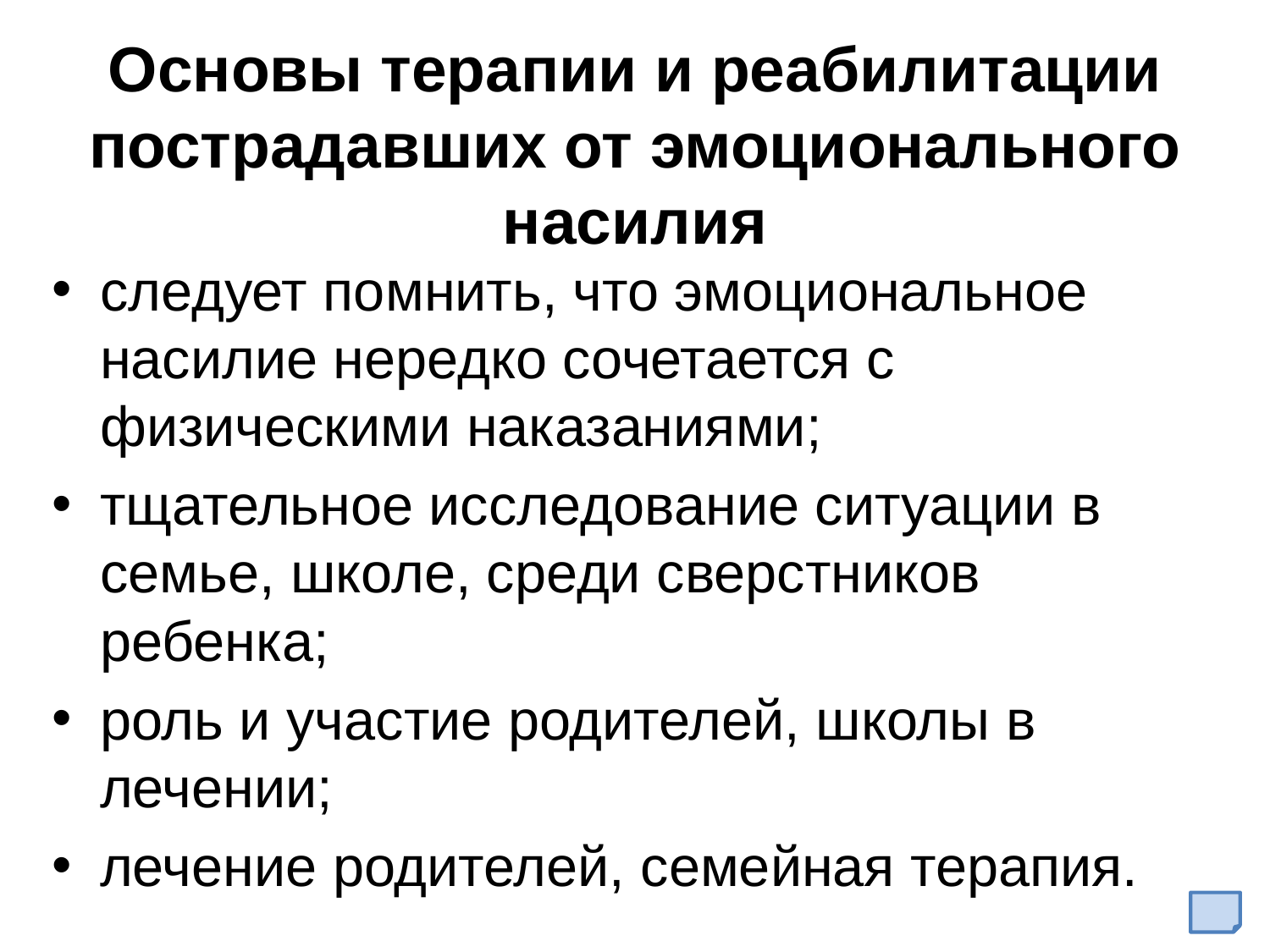

# Основы терапии и реабилитации пострадавших от эмоционального насилия
следует помнить, что эмоциональное насилие нередко сочетается с физическими наказаниями;
тщательное исследование ситуации в семье, школе, среди сверстников ребенка;
роль и участие родителей, школы в лечении;
лечение родителей, семейная терапия.